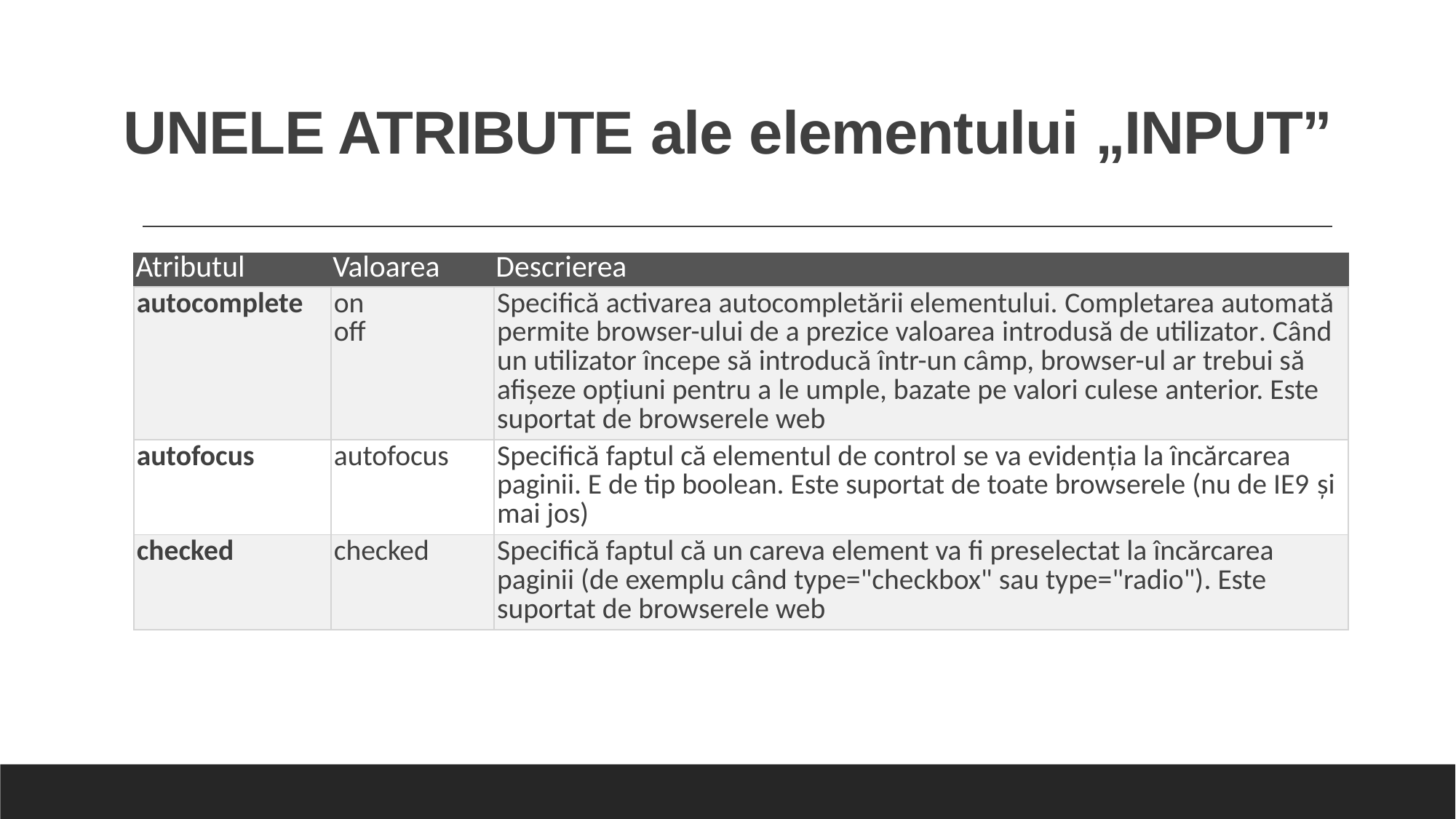

# UNELE ATRIBUTE ale elementului „INPUT”
| Atributul | Valoarea | Descrierea |
| --- | --- | --- |
| autocomplete | on off | Specifică activarea autocompletării elementului. Completarea automată permite browser-ului de a prezice valoarea introdusă de utilizator. Când un utilizator începe să introducă într-un câmp, browser-ul ar trebui să afișeze opțiuni pentru a le umple, bazate pe valori culese anterior. Este suportat de browserele web |
| autofocus | autofocus | Specifică faptul că elementul de control se va evidenţia la încărcarea paginii. E de tip boolean. Este suportat de toate browserele (nu de IE9 şi mai jos) |
| checked | checked | Specifică faptul că un careva element va fi preselectat la încărcarea paginii (de exemplu când type="checkbox" sau type="radio"). Este suportat de browserele web |